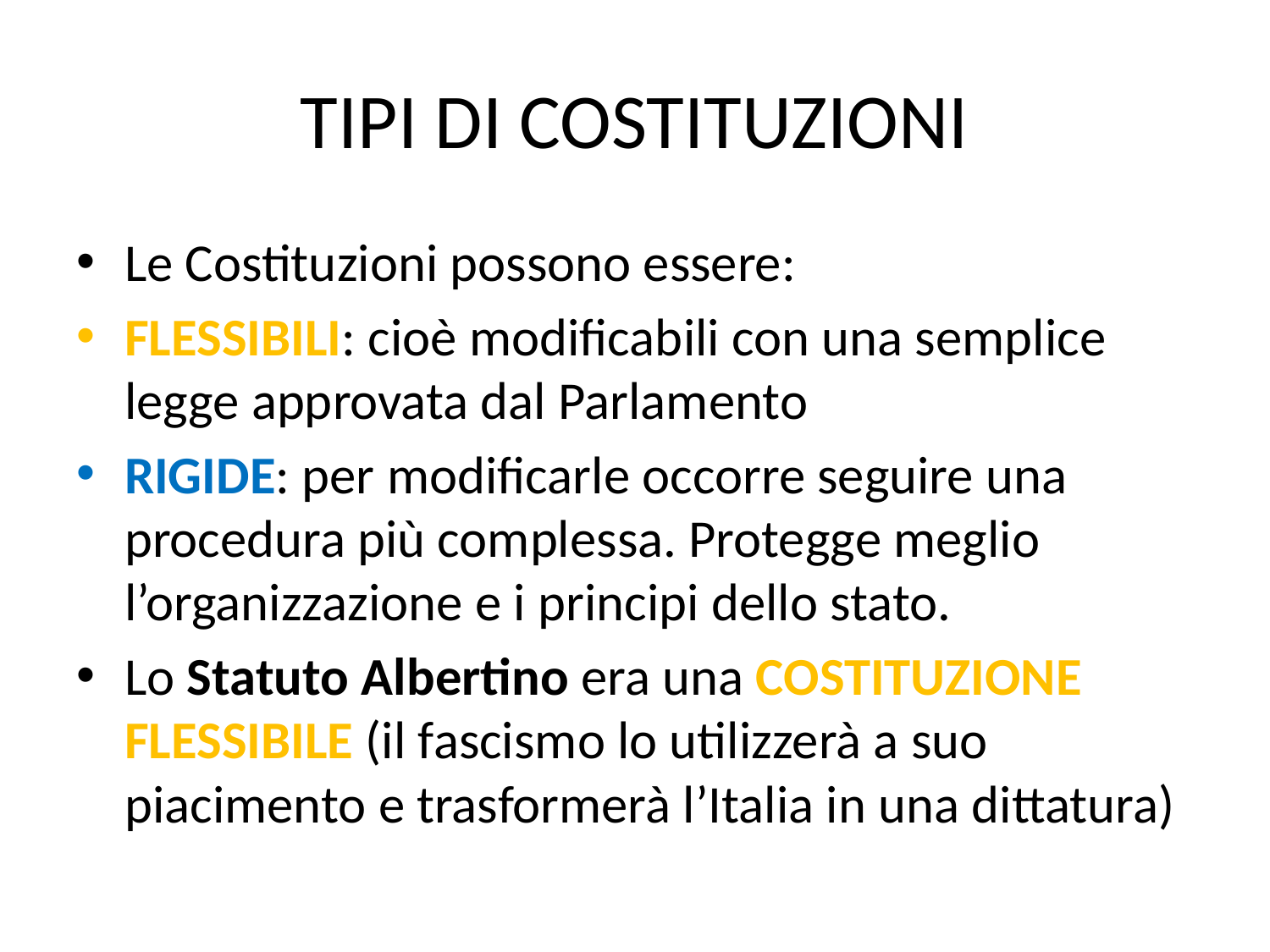

# TIPI DI COSTITUZIONI
Le Costituzioni possono essere:
FLESSIBILI: cioè modificabili con una semplice legge approvata dal Parlamento
RIGIDE: per modificarle occorre seguire una procedura più complessa. Protegge meglio l’organizzazione e i principi dello stato.
Lo Statuto Albertino era una COSTITUZIONE FLESSIBILE (il fascismo lo utilizzerà a suo piacimento e trasformerà l’Italia in una dittatura)